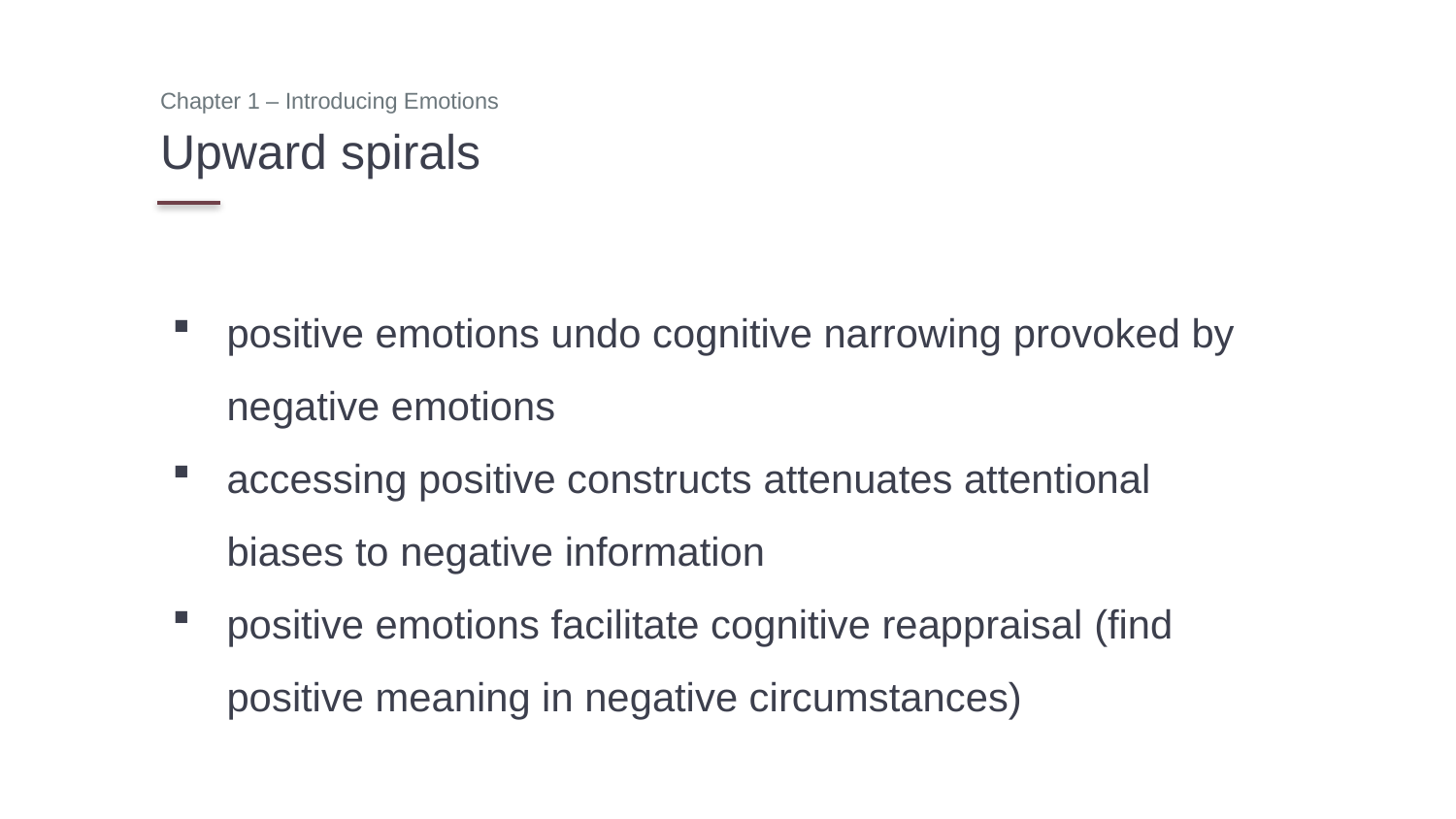

Chapter 1 – Introducing Emotions
# Upward spirals
positive emotions undo cognitive narrowing provoked by negative emotions
accessing positive constructs attenuates attentional biases to negative information
positive emotions facilitate cognitive reappraisal (find positive meaning in negative circumstances)